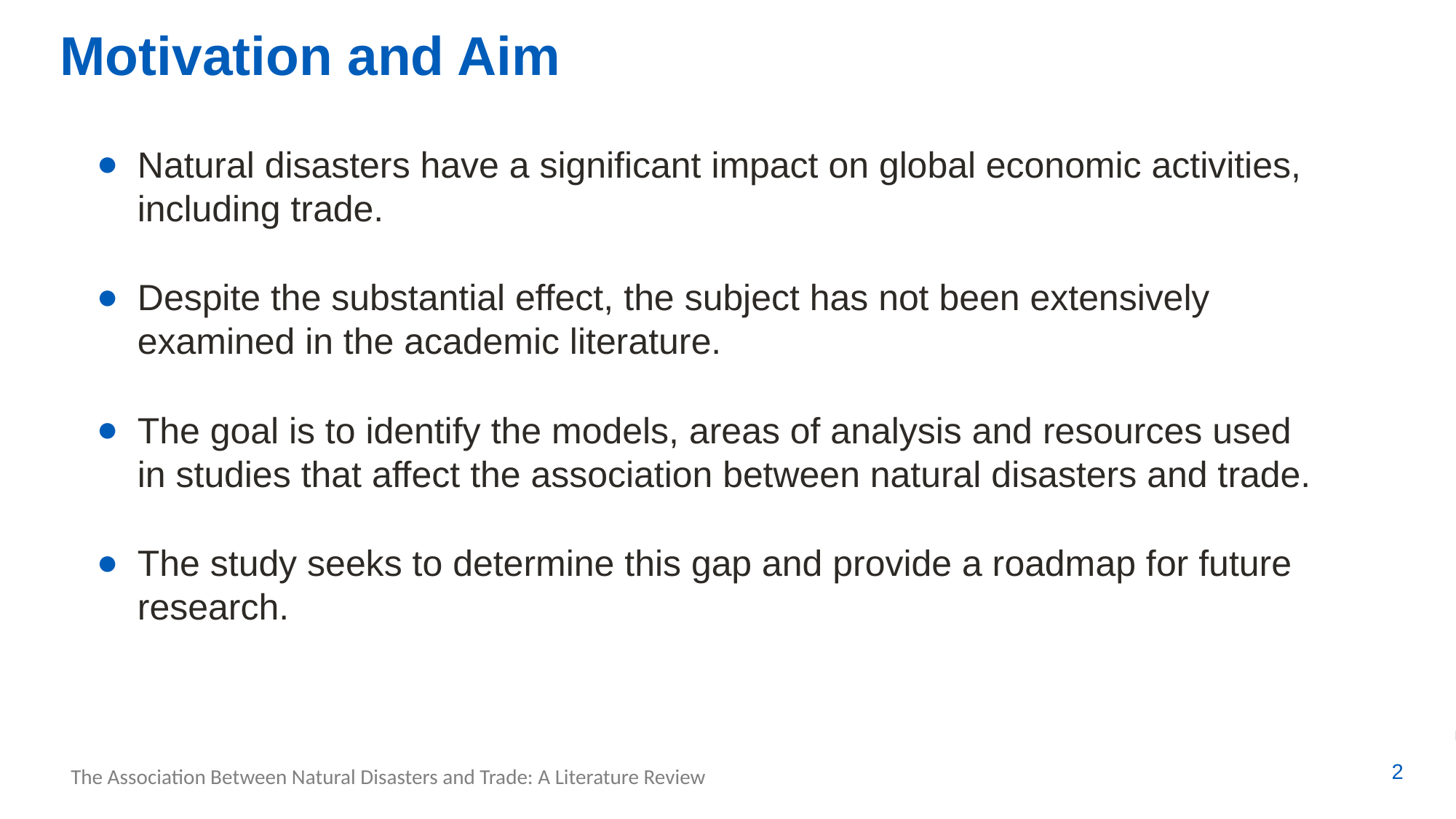

Motivation and Aim
Natural disasters have a significant impact on global economic activities, including trade.
Despite the substantial effect, the subject has not been extensively examined in the academic literature.
The goal is to identify the models, areas of analysis and resources used in studies that affect the association between natural disasters and trade.
The study seeks to determine this gap and provide a roadmap for future research.

2
The Association Between Natural Disasters and Trade: A Literature Review